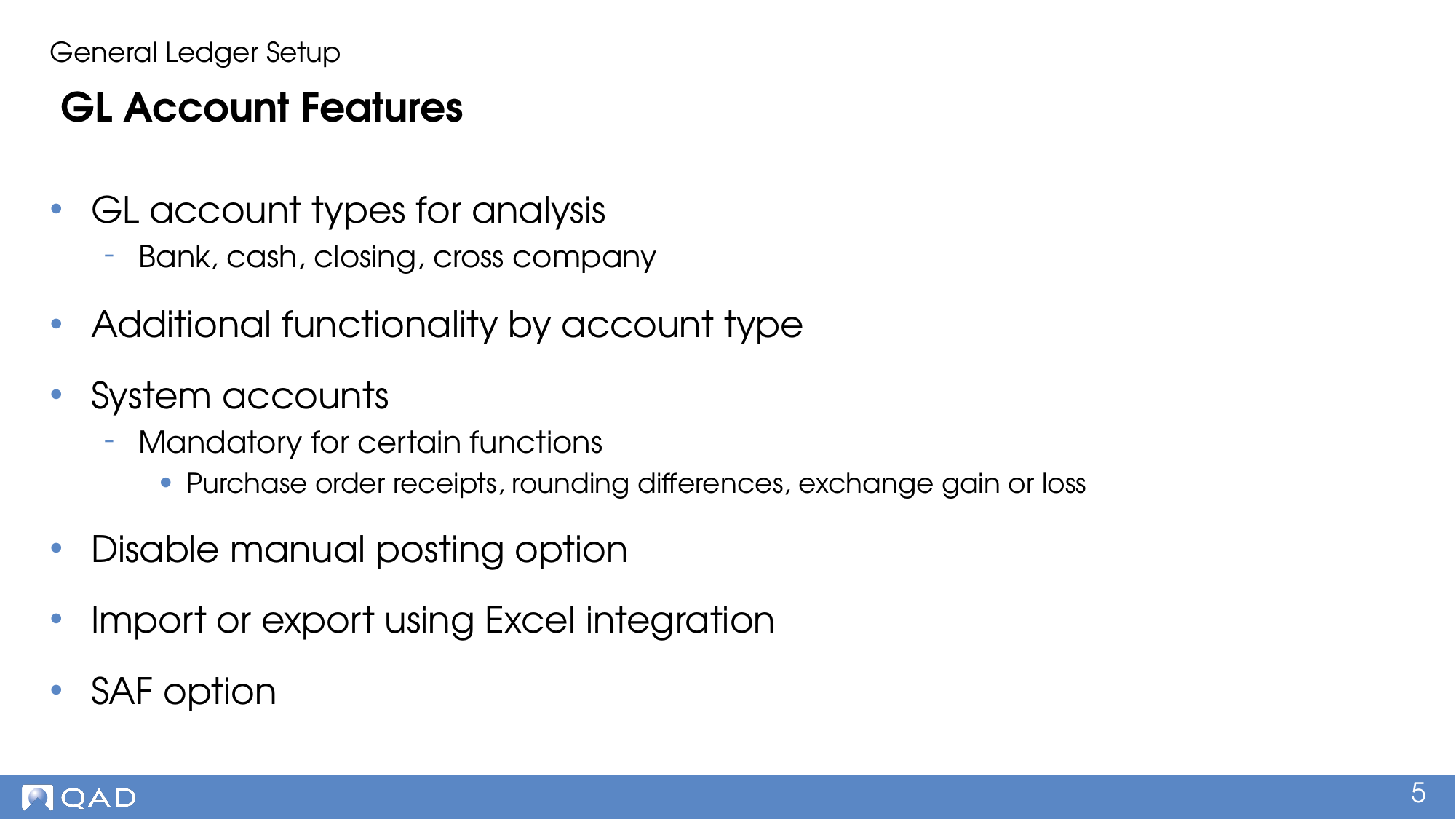

General Ledger Setup
# GL Account Features
GL account types for analysis
Bank, cash, closing, cross company
Additional functionality by account type
System accounts
Mandatory for certain functions
Purchase order receipts, rounding differences, exchange gain or loss
Disable manual posting option
Import or export using Excel integration
SAF option

5